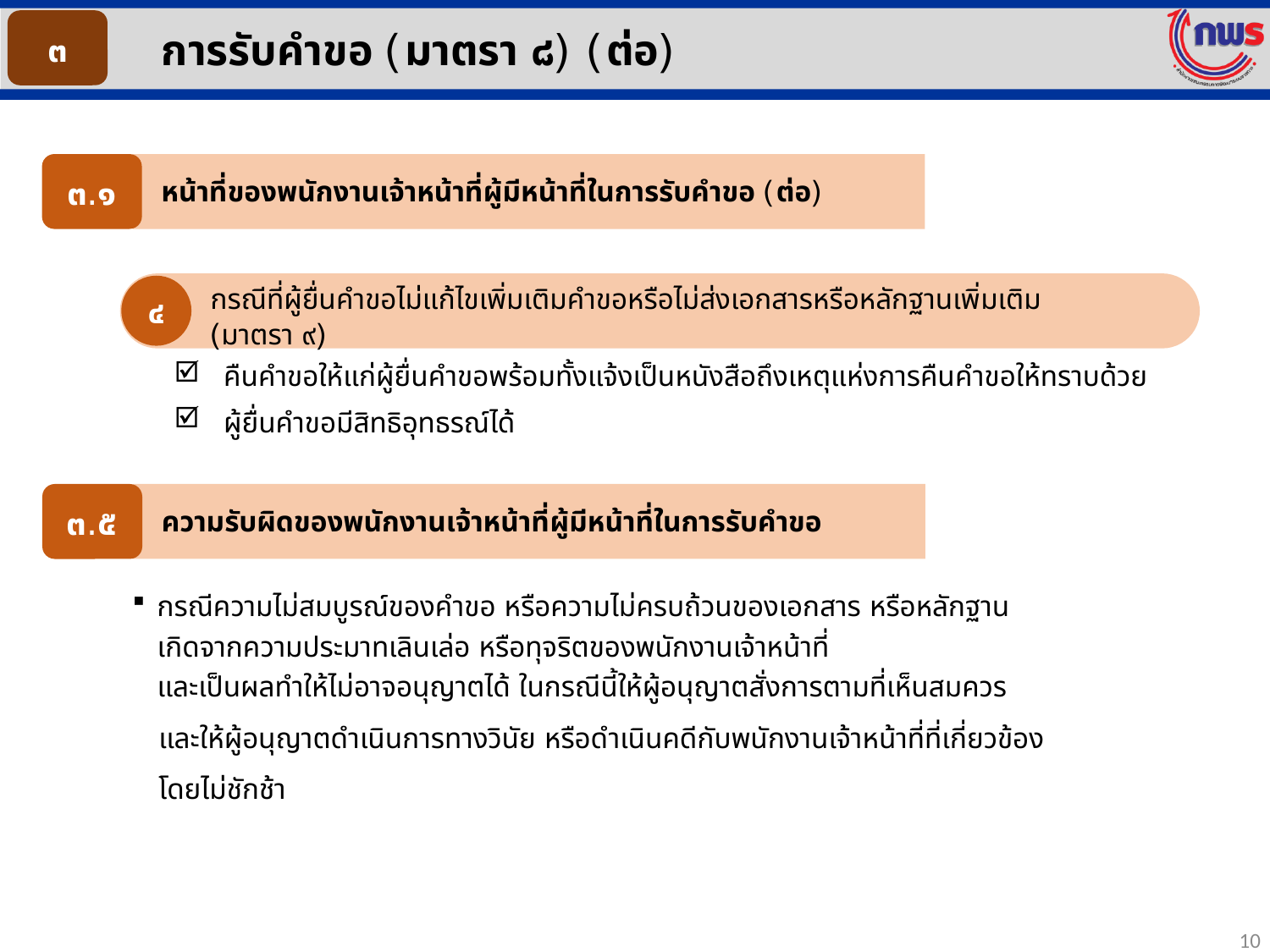

๓
การรับคำขอ (มาตรา ๘) (ต่อ)
๓.๑

หน้าที่ของพนักงานเจ้าหน้าที่ผู้มีหน้าที่ในการรับคำขอ (ต่อ)
กรณีที่ผู้ยื่นคำขอไม่แก้ไขเพิ่มเติมคำขอหรือไม่ส่งเอกสารหรือหลักฐานเพิ่มเติม
(มาตรา ๙)

๔
คืนคำขอให้แก่ผู้ยื่นคำขอพร้อมทั้งแจ้งเป็นหนังสือถึงเหตุแห่งการคืนคำขอให้ทราบด้วย
ผู้ยื่นคำขอมีสิทธิอุทธรณ์ได้
๓.๕

ความรับผิดของพนักงานเจ้าหน้าที่ผู้มีหน้าที่ในการรับคำขอ
กรณีความไม่สมบูรณ์ของคำขอ หรือความไม่ครบถ้วนของเอกสาร หรือหลักฐาน
เกิดจากความประมาทเลินเล่อ หรือทุจริตของพนักงานเจ้าหน้าที่
และเป็นผลทำให้ไม่อาจอนุญาตได้ ในกรณีนี้ให้ผู้อนุญาตสั่งการตามที่เห็นสมควร
   และให้ผู้อนุญาตดำเนินการทางวินัย หรือดำเนินคดีกับพนักงานเจ้าหน้าที่ที่เกี่ยวข้อง
   โดยไม่ชักช้า
10